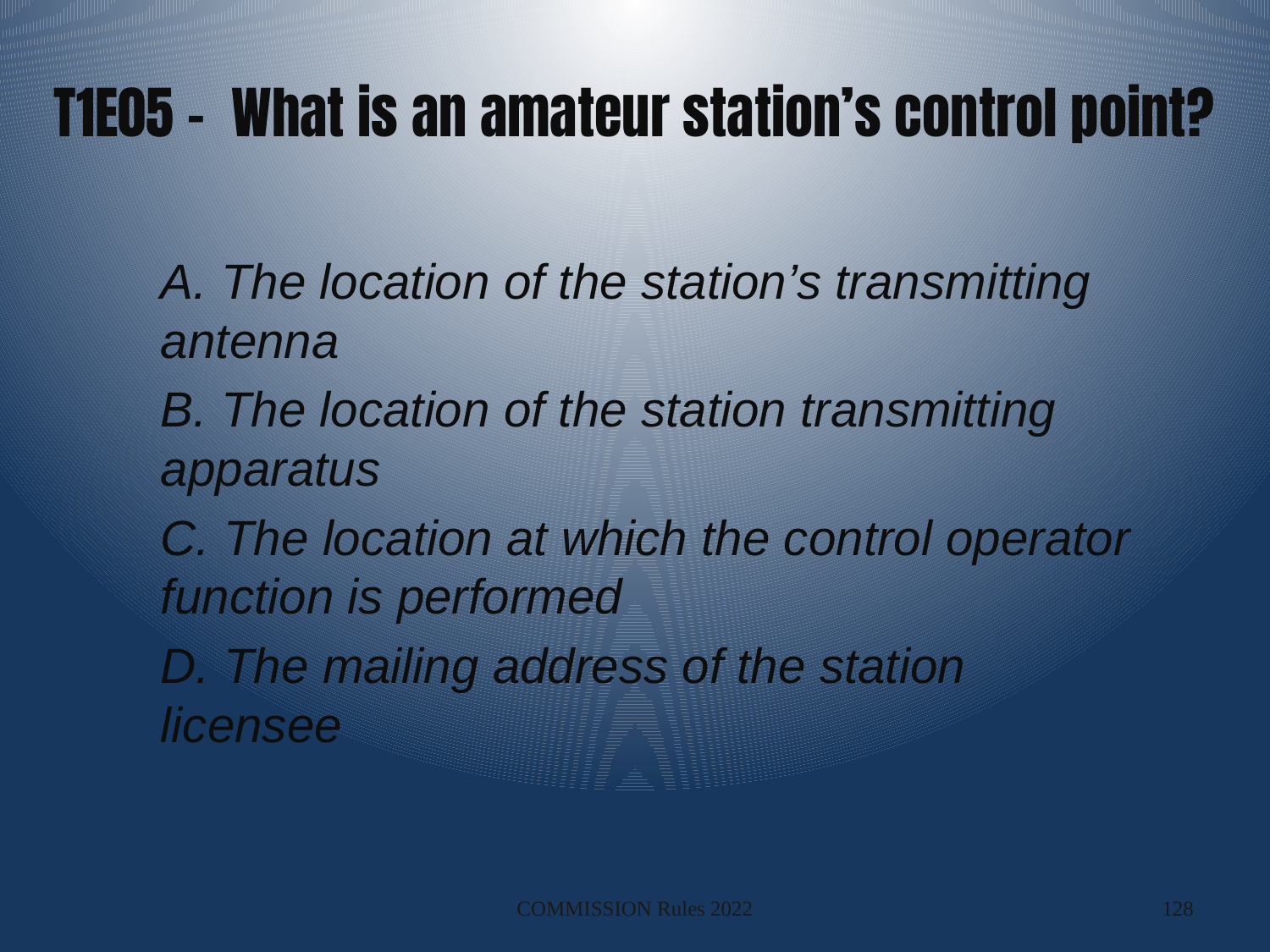

# T1E05 -  What is an amateur station’s control point?
A. The location of the station’s transmitting antenna
B. The location of the station transmitting apparatus
C. The location at which the control operator function is performed
D. The mailing address of the station licensee

COMMISSION Rules 2022
128